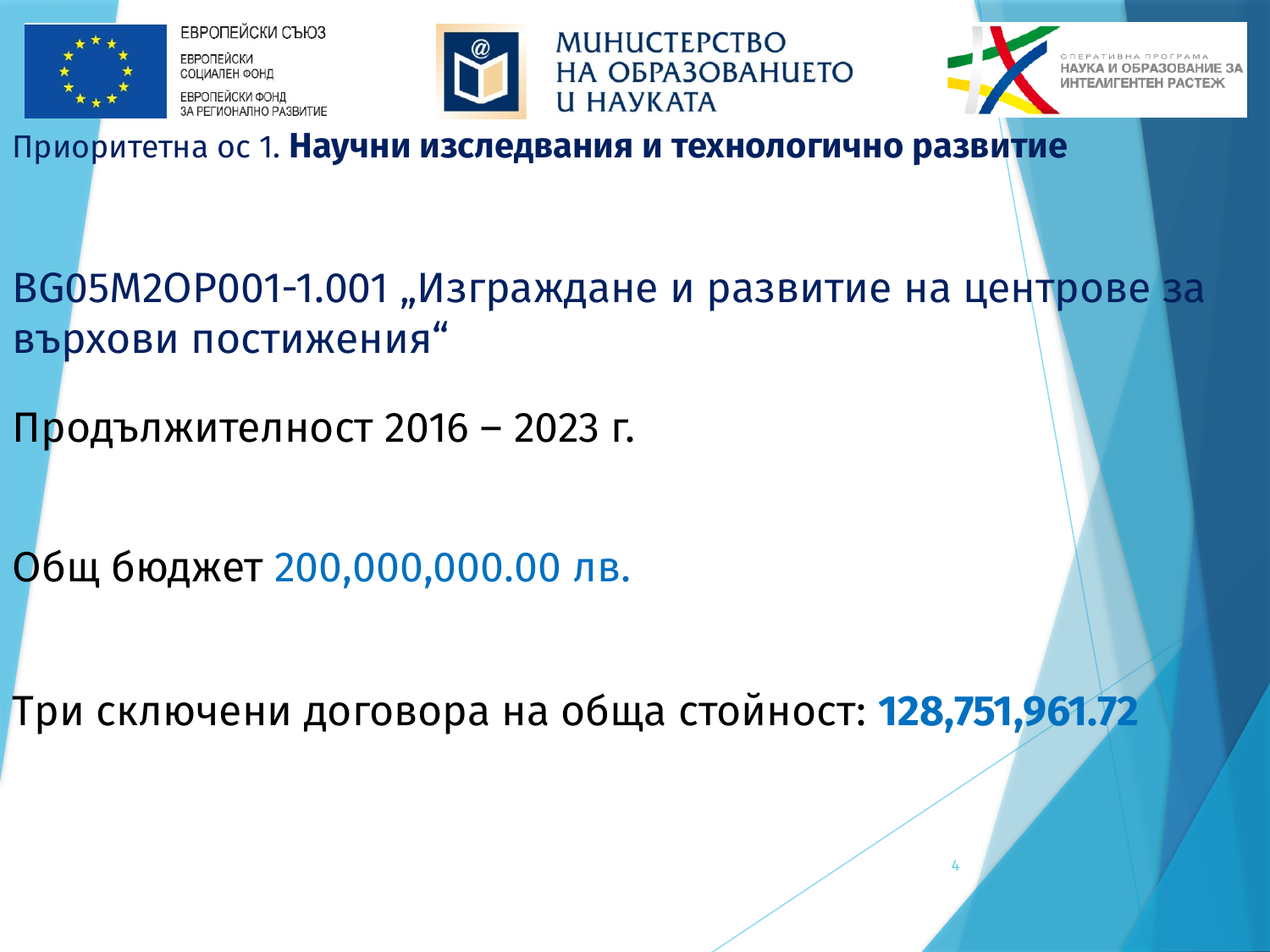

Приоритетна ос 1. Научни изследвания и технологично развитие
BG05M2OP001-1.001 „Изграждане и развитие на центрове за върхови постижения“

Продължителност 2016 – 2023 г.

Общ бюджет 200,000,000.00 лв.

Три сключени договора на обща стойност: 128,751,961.72

4